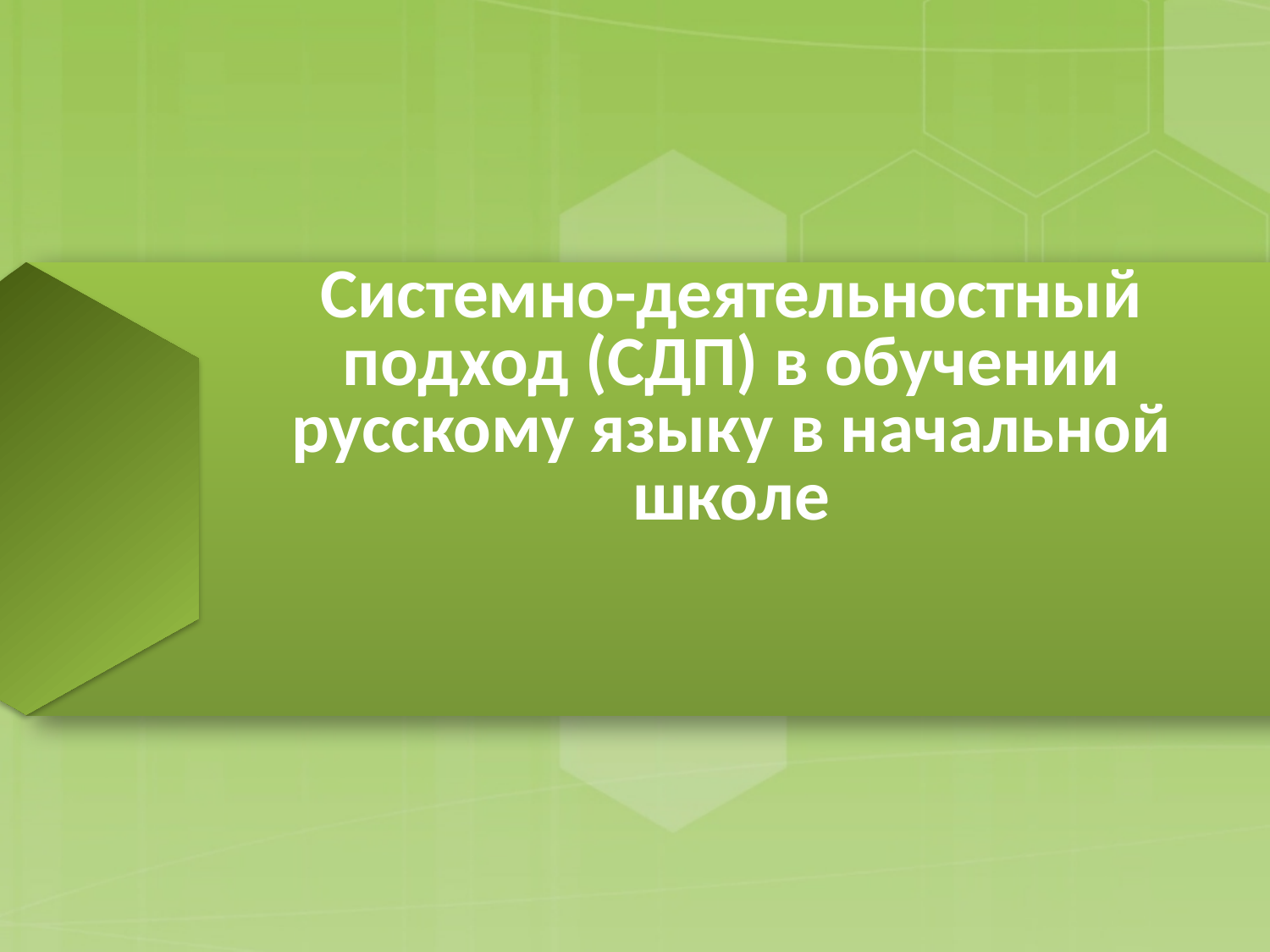

# Системно-деятельностный подход (СДП) в обучении русскому языку в начальной школе